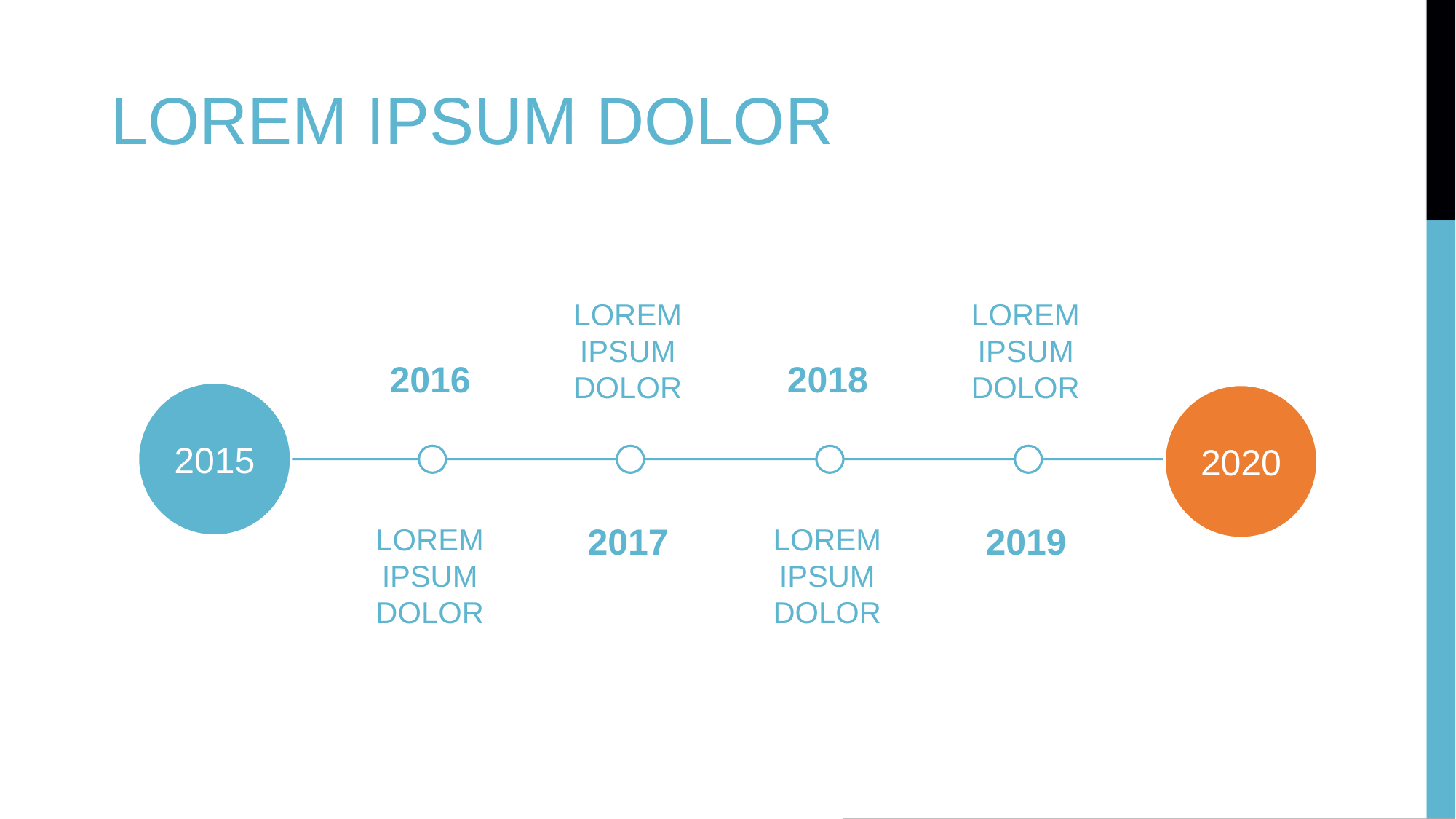

LOREM IPSUM DOLOR
LOREM IPSUM DOLOR
2017

LOREM IPSUM DOLOR
2019

2015
2020
LOREM IPSUM DOLOR
2018

LOREM IPSUM DOLOR
2016